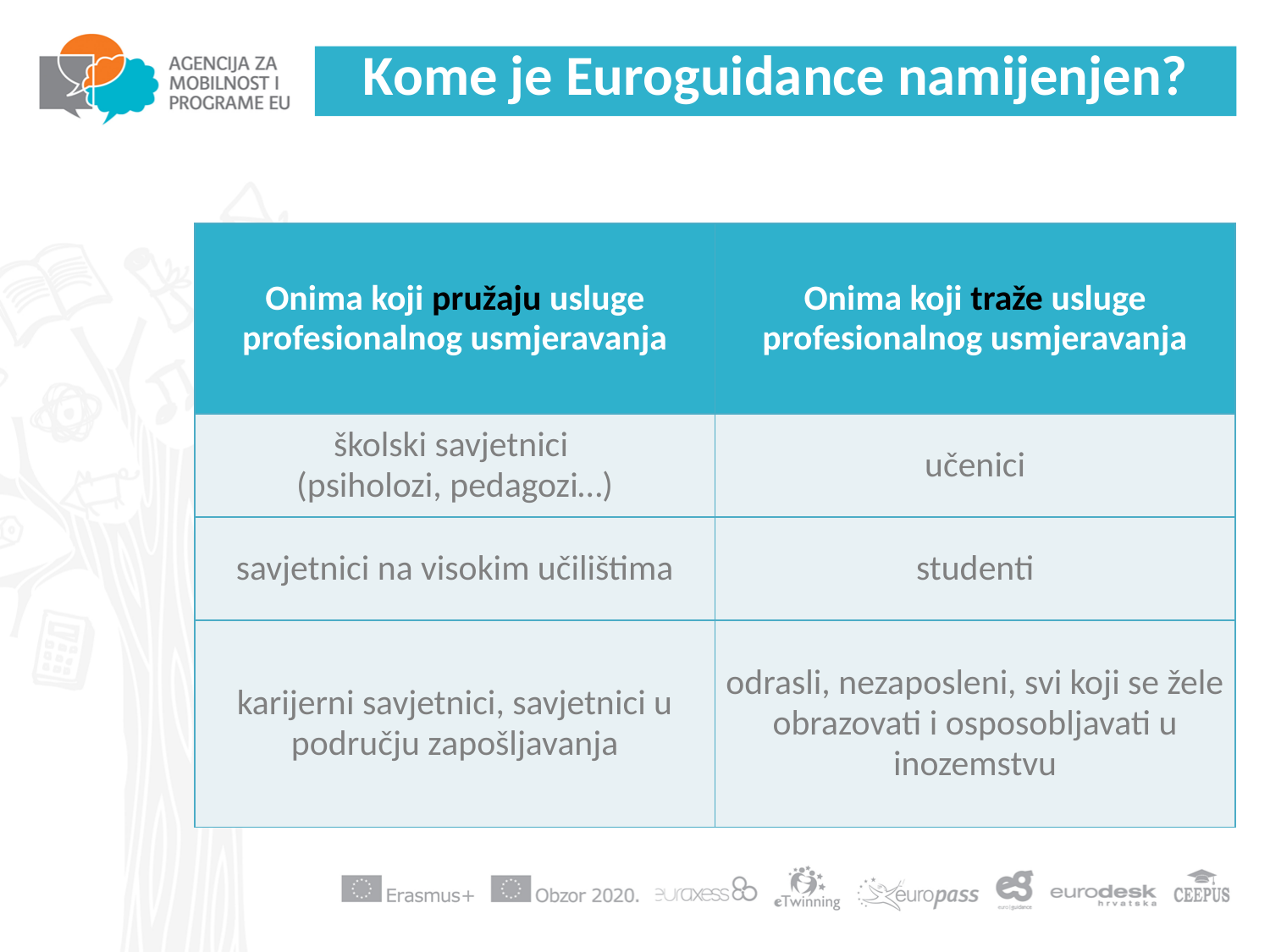

# Kome je Euroguidance namijenjen?
| Onima koji pružaju usluge profesionalnog usmjeravanja | Onima koji traže usluge profesionalnog usmjeravanja |
| --- | --- |
| školski savjetnici (psiholozi, pedagozi…) | učenici |
| savjetnici na visokim učilištima | studenti |
| karijerni savjetnici, savjetnici u području zapošljavanja | odrasli, nezaposleni, svi koji se žele obrazovati i osposobljavati u inozemstvu |